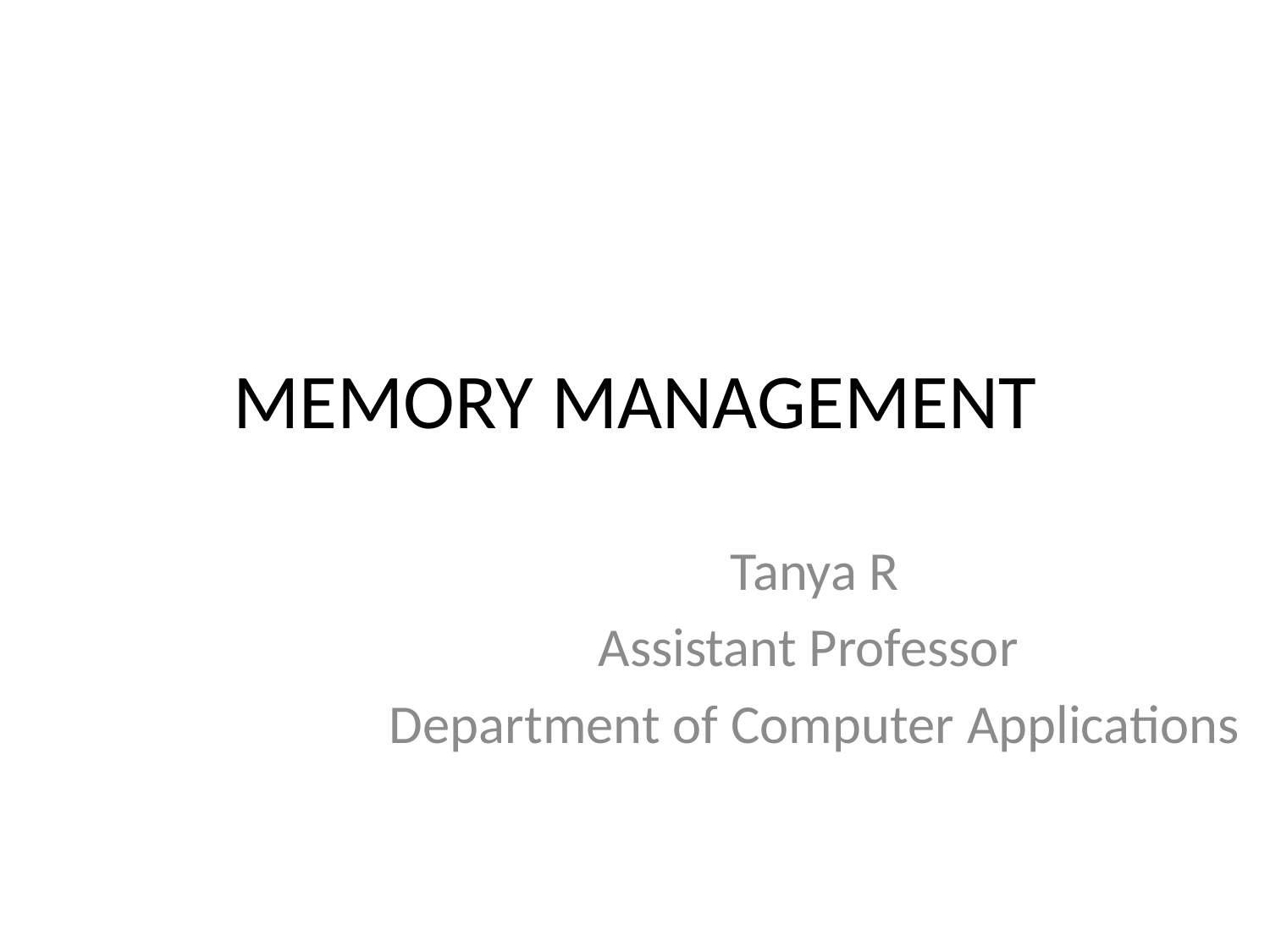

# MEMORY MANAGEMENT
Tanya R
Assistant Professor
Department of Computer Applications